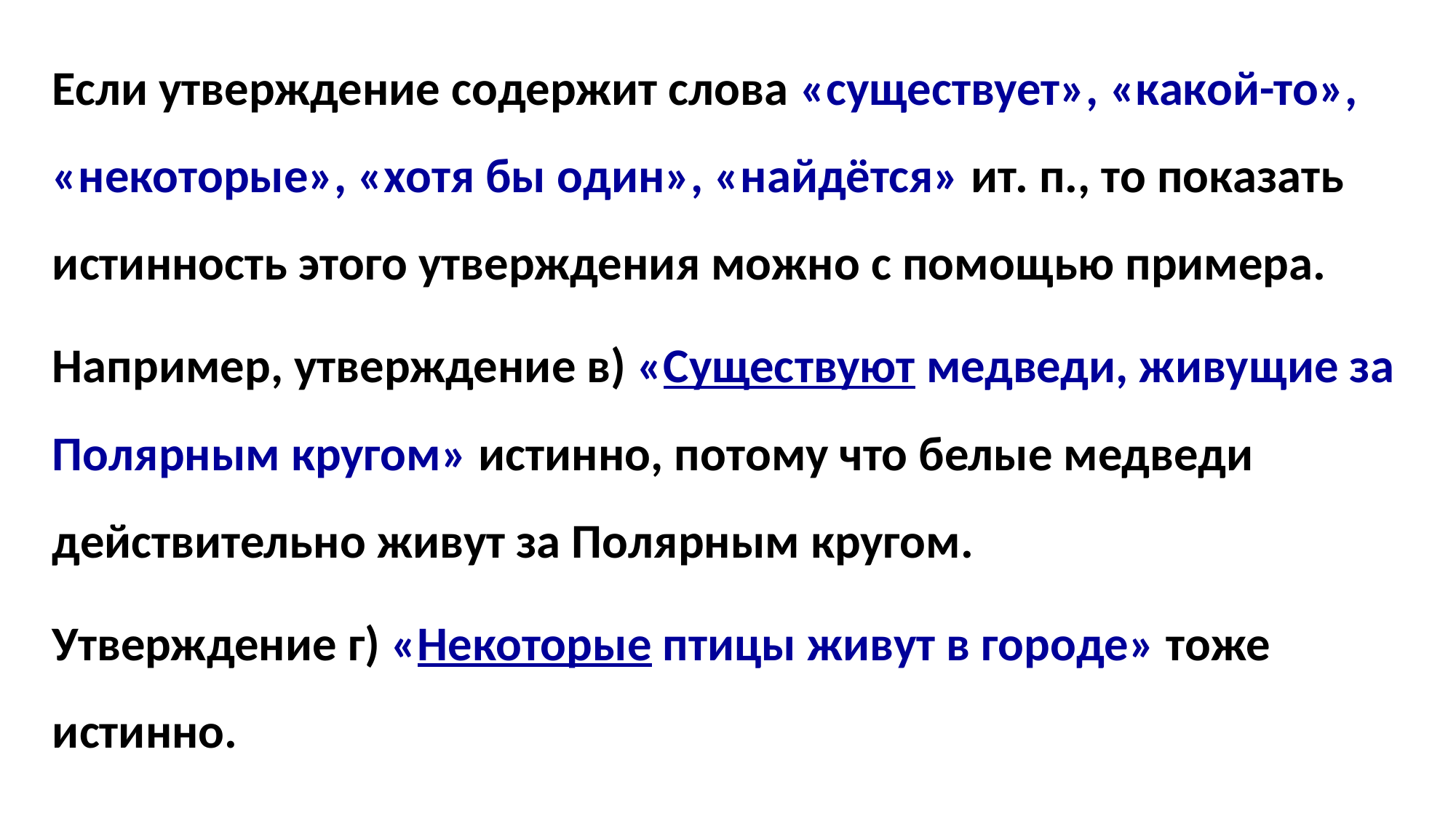

Если утверждение содержит слова «существует», «какой-то», «некоторые», «хотя бы один», «найдётся» ит. п., то показать истинность этого утверждения можно с помощью примера.
Например, утверждение в) «Существуют медведи, живущие за Полярным кругом» истинно, потому что белые медведи действительно живут за Полярным кругом.
Утверждение г) «Некоторые птицы живут в городе» тоже истинно.